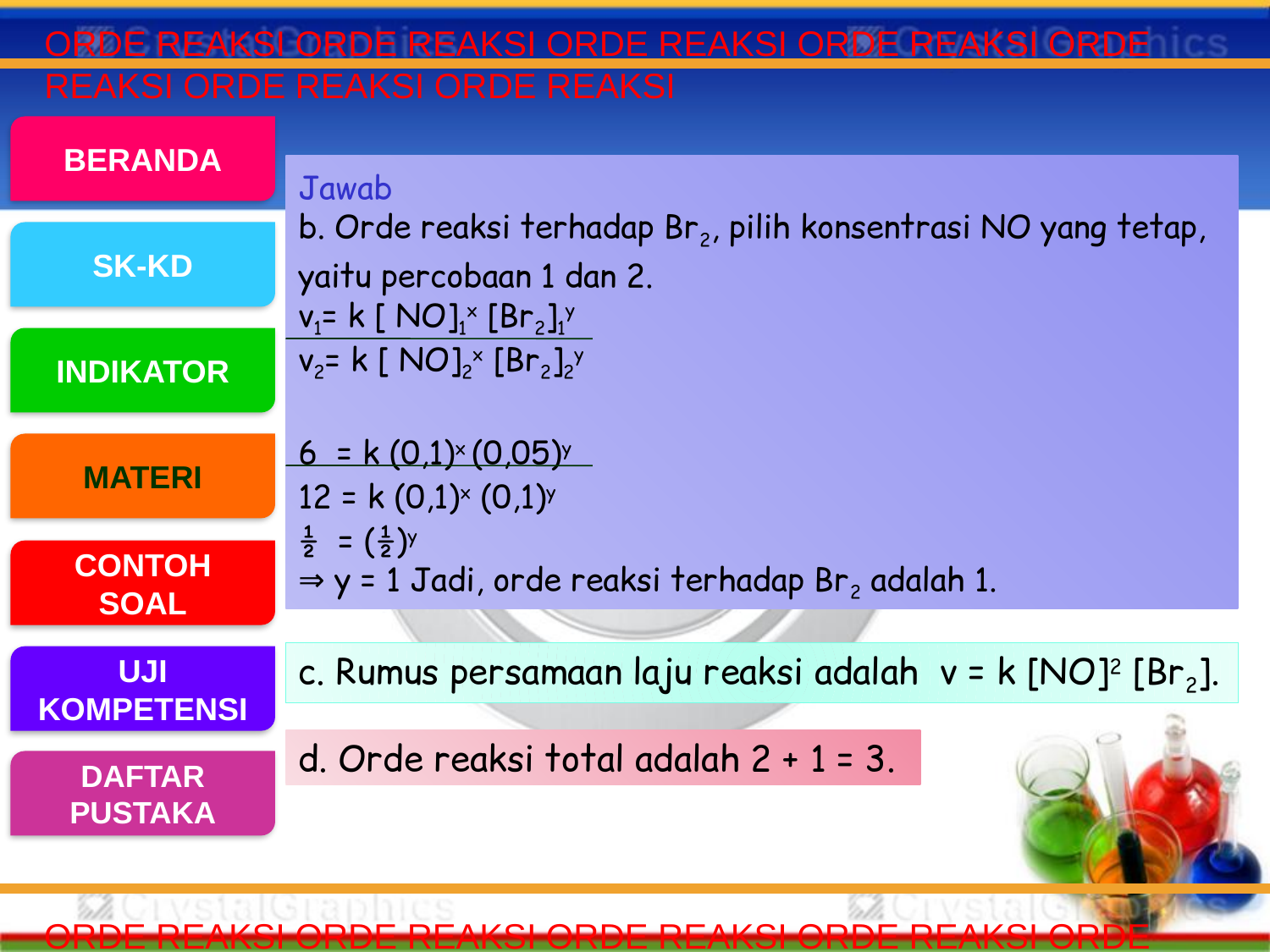

ORDE REAKSI ORDE REAKSI ORDE REAKSI ORDE REAKSI ORDE REAKSI ORDE REAKSI ORDE REAKSI
BERANDA
Jawab
b. Orde reaksi terhadap Br2, pilih konsentrasi NO yang tetap, yaitu percobaan 1 dan 2.
v1= k [ NO]1x [Br2]1y
v2= k [ NO]2x [Br2]2y

6  = k (0,1)x (0,05)y
12 = k (0,1)x (0,1)y
½  = (½)y
⇒ y = 1 Jadi, orde reaksi terhadap Br2 adalah 1.
SK-KD
INDIKATOR
MATERI
CONTOH SOAL
c. Rumus persamaan laju reaksi adalah  v = k [NO]2 [Br2].
UJI KOMPETENSI
d. Orde reaksi total adalah 2 + 1 = 3.
DAFTAR PUSTAKA
ORDE REAKSI ORDE REAKSI ORDE REAKSI ORDE REAKSI ORDE REAKSI ORDE REAKSI ORDE REAKSI